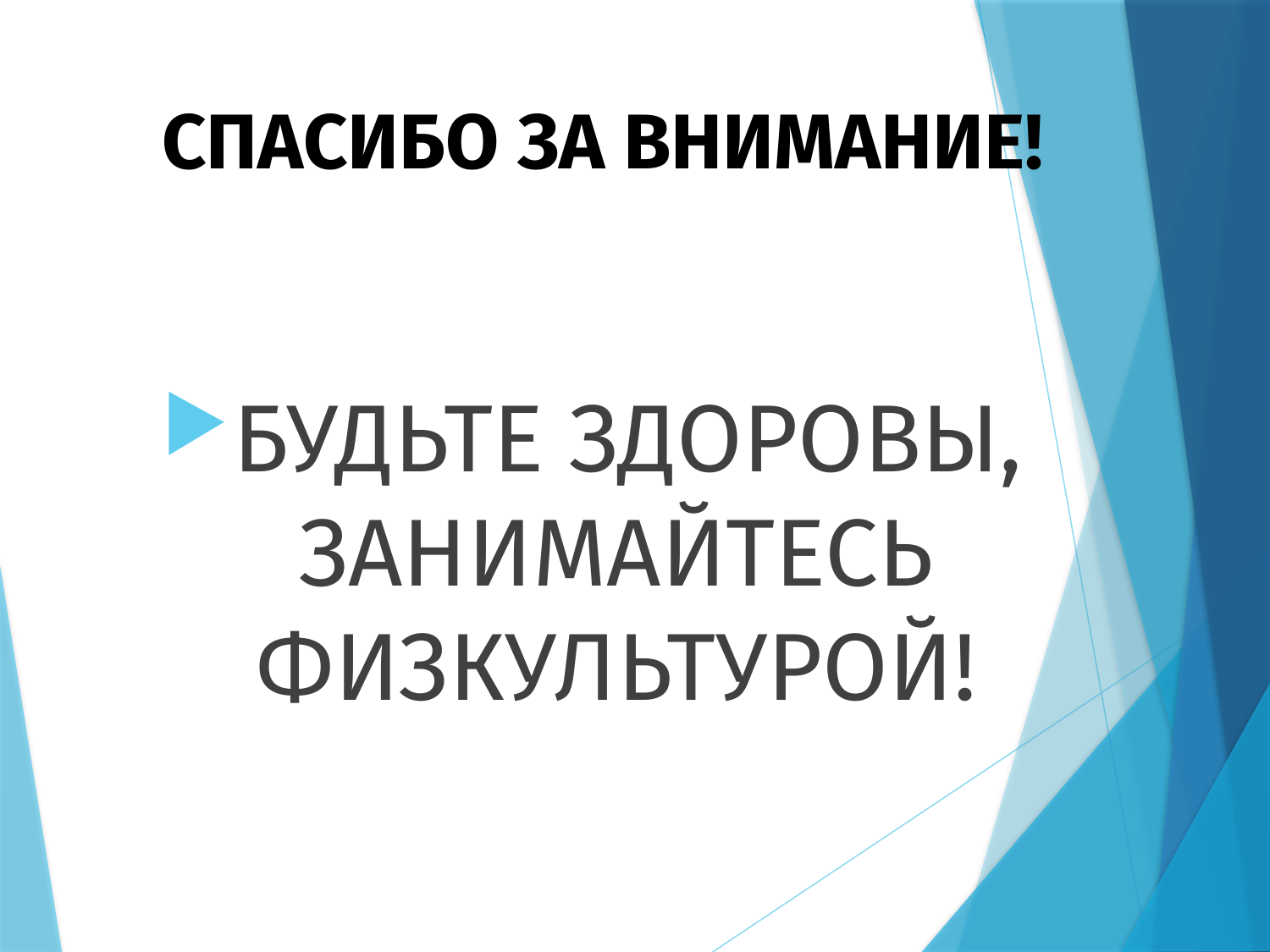

# СПАСИБО ЗА ВНИМАНИЕ!
БУДЬТЕ ЗДОРОВЫ, ЗАНИМАЙТЕСЬ ФИЗКУЛЬТУРОЙ!